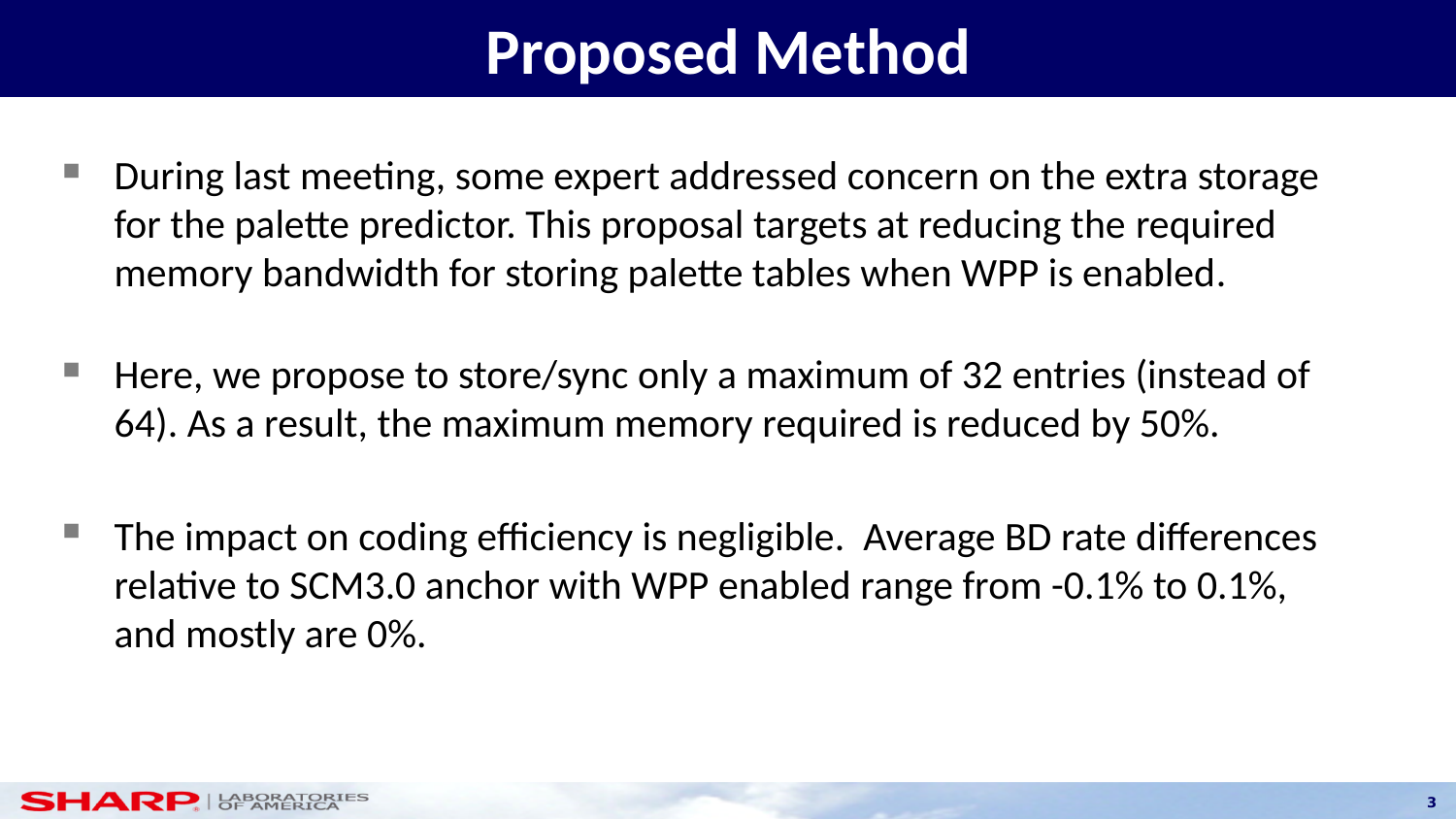

# Proposed Method
During last meeting, some expert addressed concern on the extra storage for the palette predictor. This proposal targets at reducing the required memory bandwidth for storing palette tables when WPP is enabled.

Here, we propose to store/sync only a maximum of 32 entries (instead of 64). As a result, the maximum memory required is reduced by 50%.

The impact on coding efficiency is negligible.  Average BD rate differences relative to SCM3.0 anchor with WPP enabled range from -0.1% to 0.1%, and mostly are 0%.